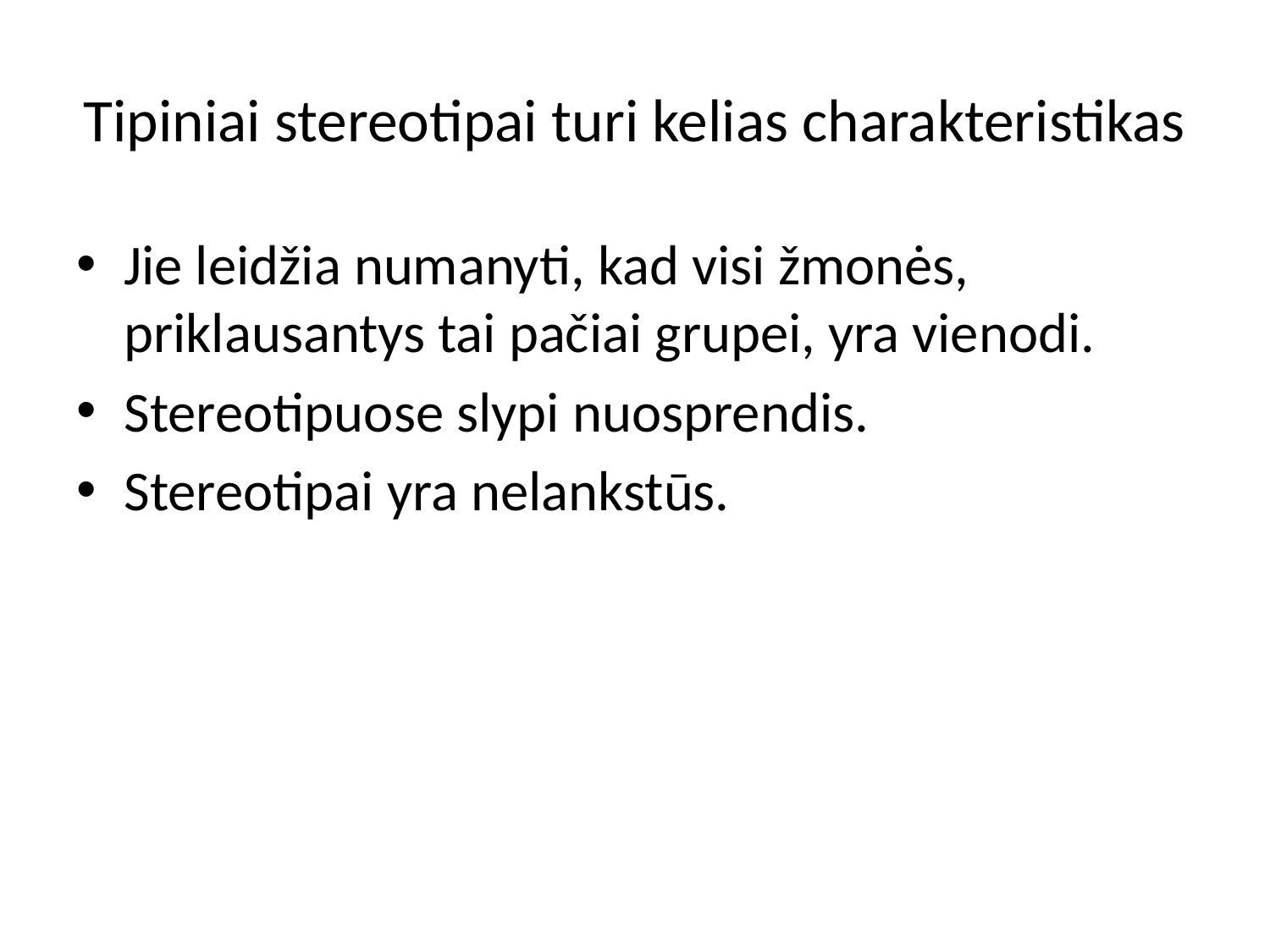

# Tipiniai stereotipai turi kelias charakteristikas
Jie leidžia numanyti, kad visi žmonės, priklausantys tai pačiai grupei, yra vienodi.
Stereotipuose slypi nuosprendis.
Stereotipai yra nelankstūs.